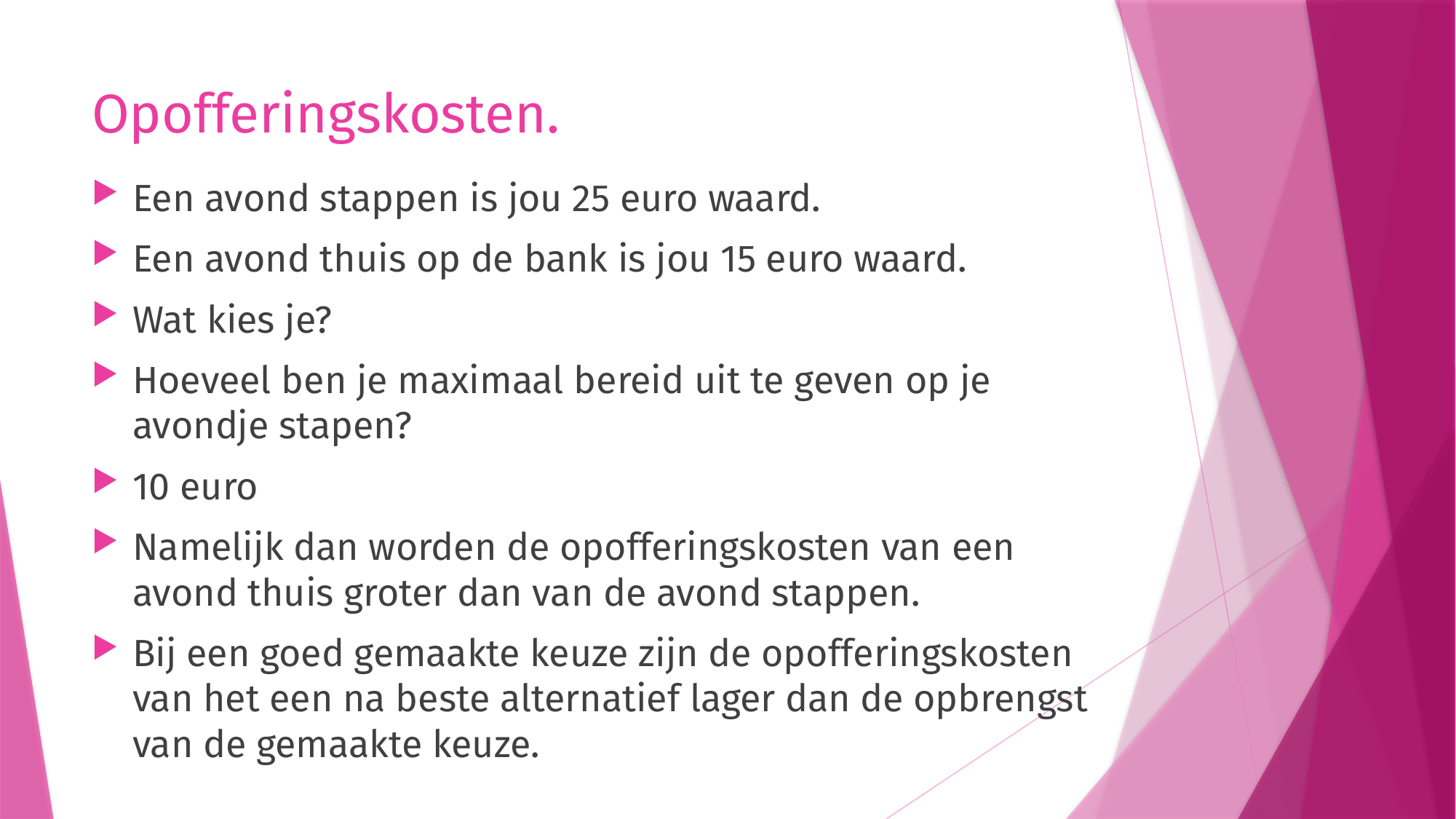

# Opofferingskosten.
Een avond stappen is jou 25 euro waard.
Een avond thuis op de bank is jou 15 euro waard.
Wat kies je?
Hoeveel ben je maximaal bereid uit te geven op je avondje stapen?
10 euro
Namelijk dan worden de opofferingskosten van een avond thuis groter dan van de avond stappen.
Bij een goed gemaakte keuze zijn de opofferingskosten van het een na beste alternatief lager dan de opbrengst van de gemaakte keuze.